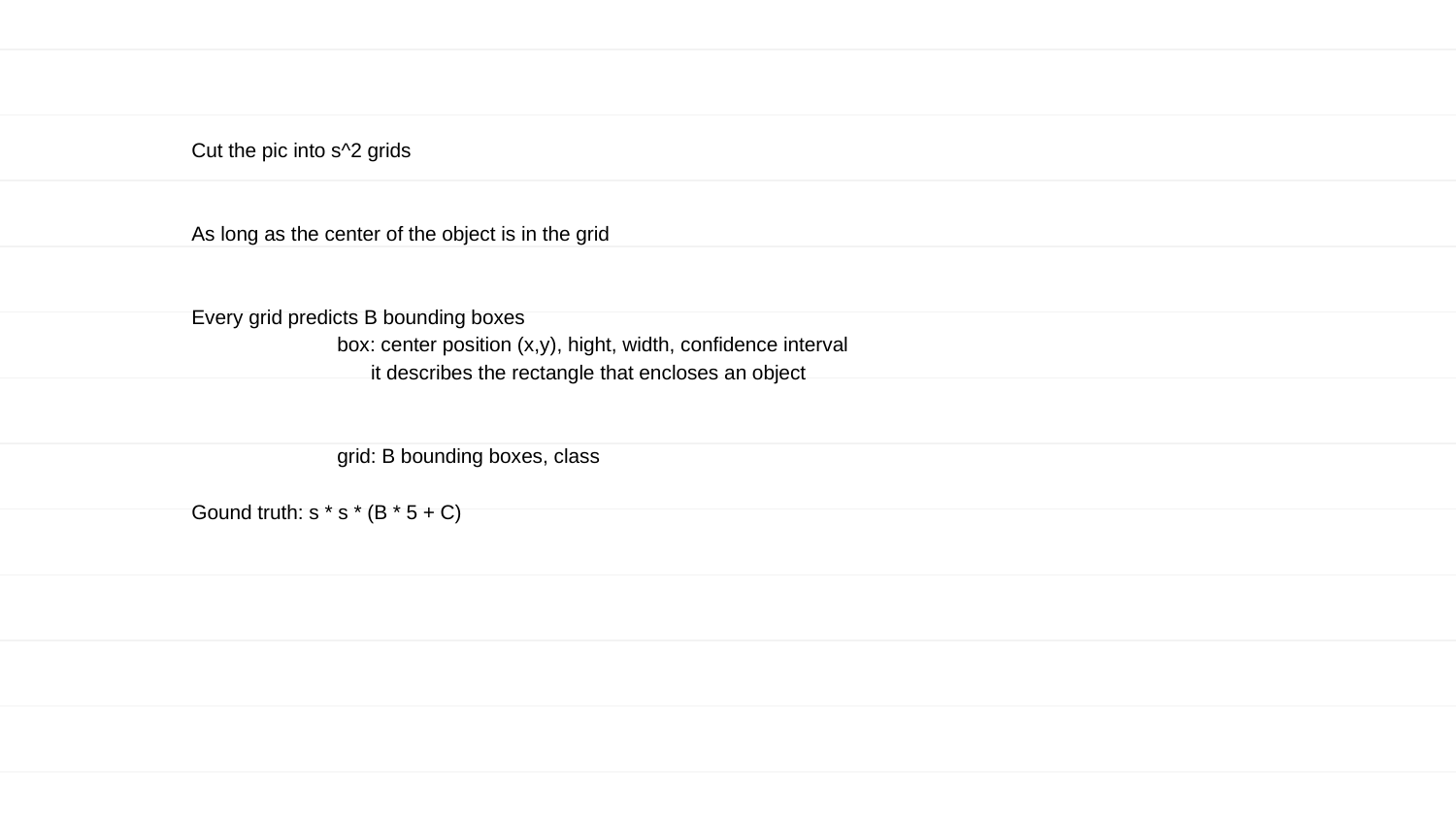

Cut the pic into s^2 grids

As long as the center of the object is in the grid

Every grid predicts B bounding boxes
	box: center position (x,y), hight, width, confidence interval
	      it describes the rectangle that encloses an object

	grid: B bounding boxes, class

Gound truth: s * s * (B * 5 + C)